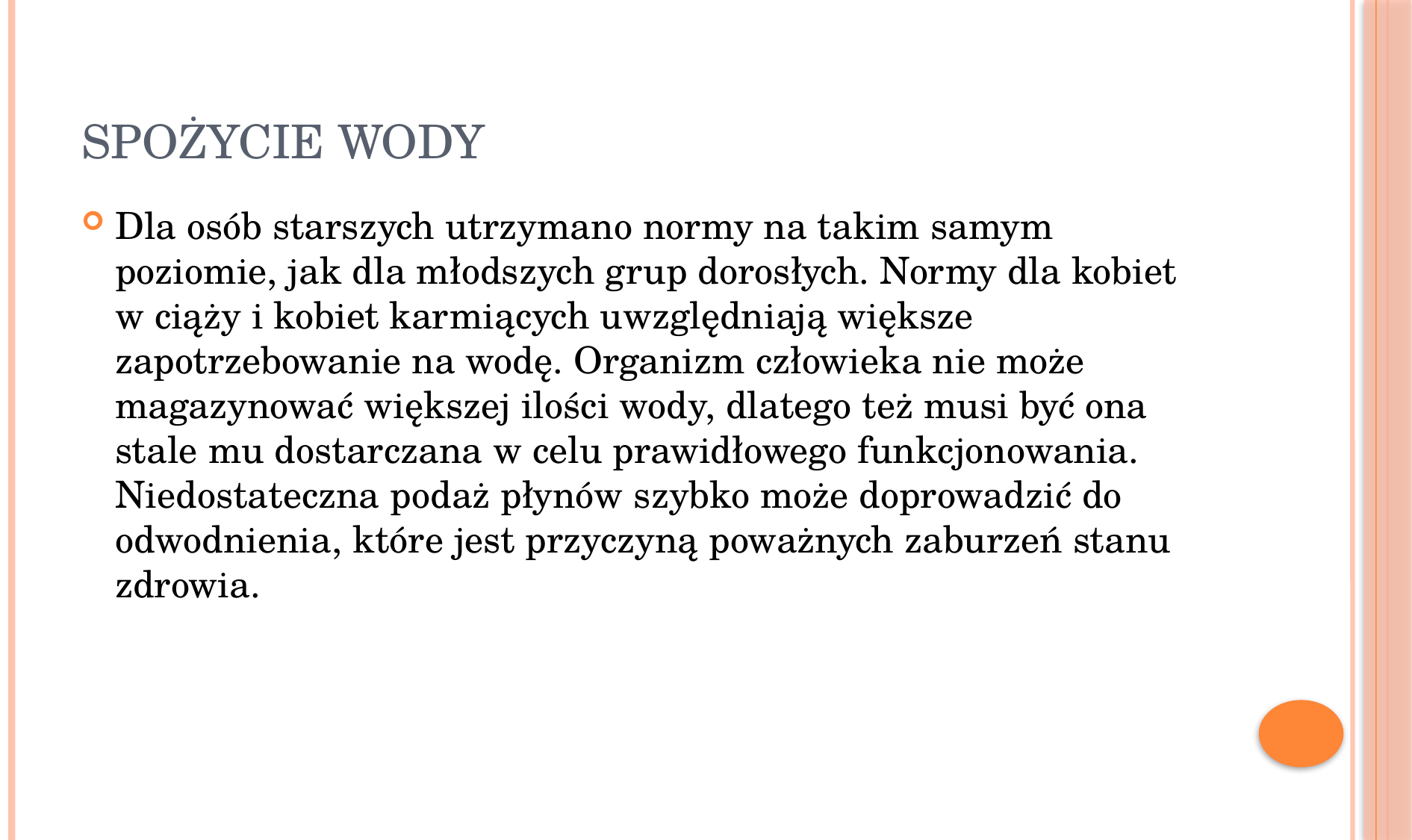

# spożycie wody
Dla osób starszych utrzymano normy na takim samym poziomie, jak dla młodszych grup dorosłych. Normy dla kobiet w ciąży i kobiet karmiących uwzględniają większe zapotrzebowanie na wodę. Organizm człowieka nie może magazynować większej ilości wody, dlatego też musi być ona stale mu dostarczana w celu prawidłowego funkcjonowania. Niedostateczna podaż płynów szybko może doprowadzić do odwodnienia, które jest przyczyną poważnych zaburzeń stanu zdrowia.